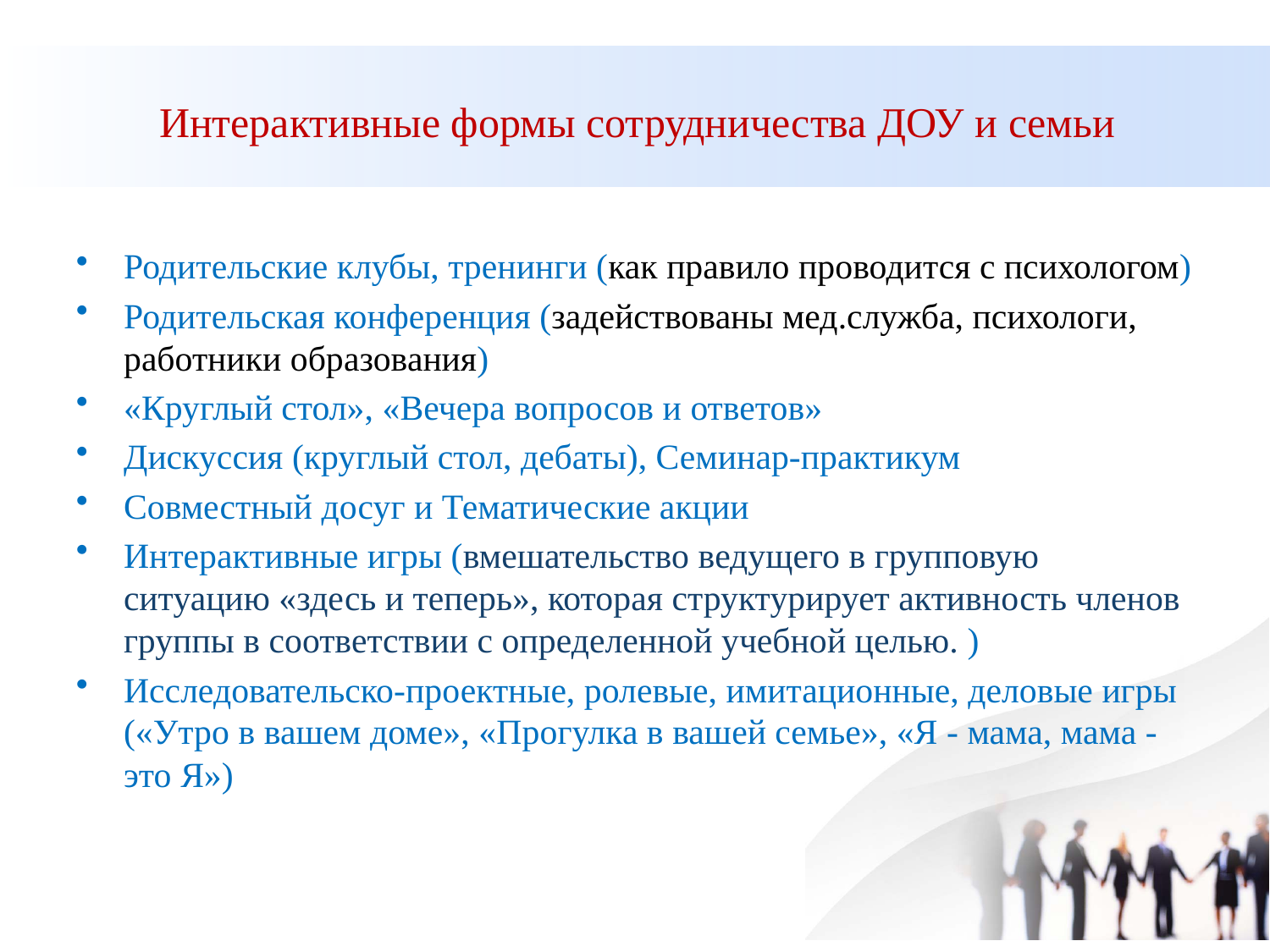

# Интерактивные формы сотрудничества ДОУ и семьи

Родительские клубы, тренинги (как правило проводится с психологом)
Родительская конференция (задействованы мед.служба, психологи, работники образования)
«Круглый стол», «Вечера вопросов и ответов»
Дискуссия (круглый стол, дебаты), Семинар-практикум
Совместный досуг и Тематические акции
Интерактивные игры (вмешательство ведущего в групповую ситуацию «здесь и теперь», которая структурирует активность членов группы в соответствии с определенной учебной целью. )
Исследовательско-проектные, ролевые, имитационные, деловые игры («Утро в вашем доме», «Прогулка в вашей семье», «Я - мама, мама - это Я»)